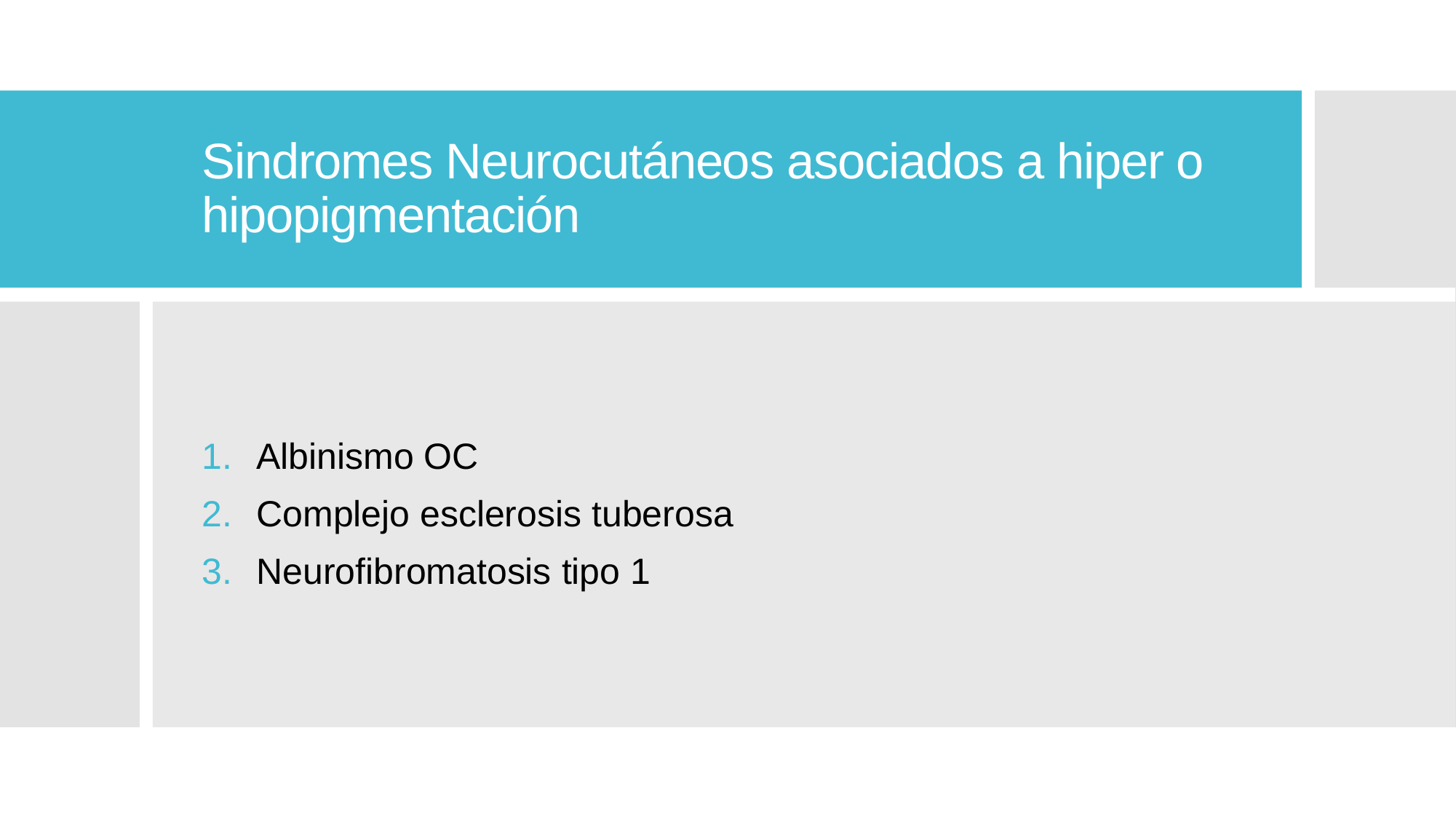

# Sindromes Neurocutáneos asociados a hiper o hipopigmentación

Albinismo OC
Complejo esclerosis tuberosa
Neurofibromatosis tipo 1